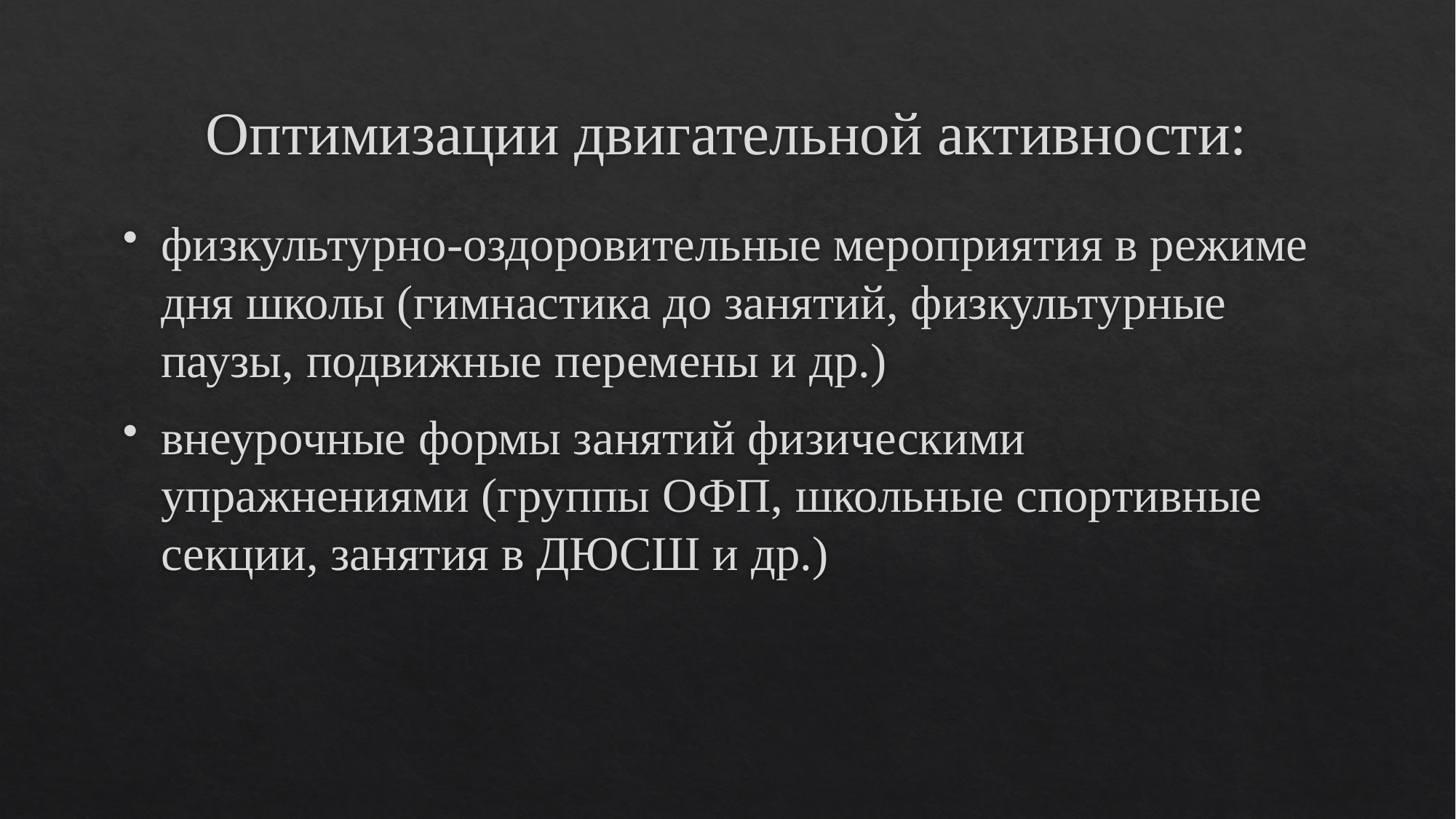

# Оптимизации двигательной активности:
физкультурно-оздоровительные мероприятия в режиме дня школы (гимнастика до занятий, физкультурные паузы, подвижные перемены и др.)
внеурочные формы занятий физическими упражнениями (группы ОФП, школьные спортивные секции, занятия в ДЮСШ и др.)